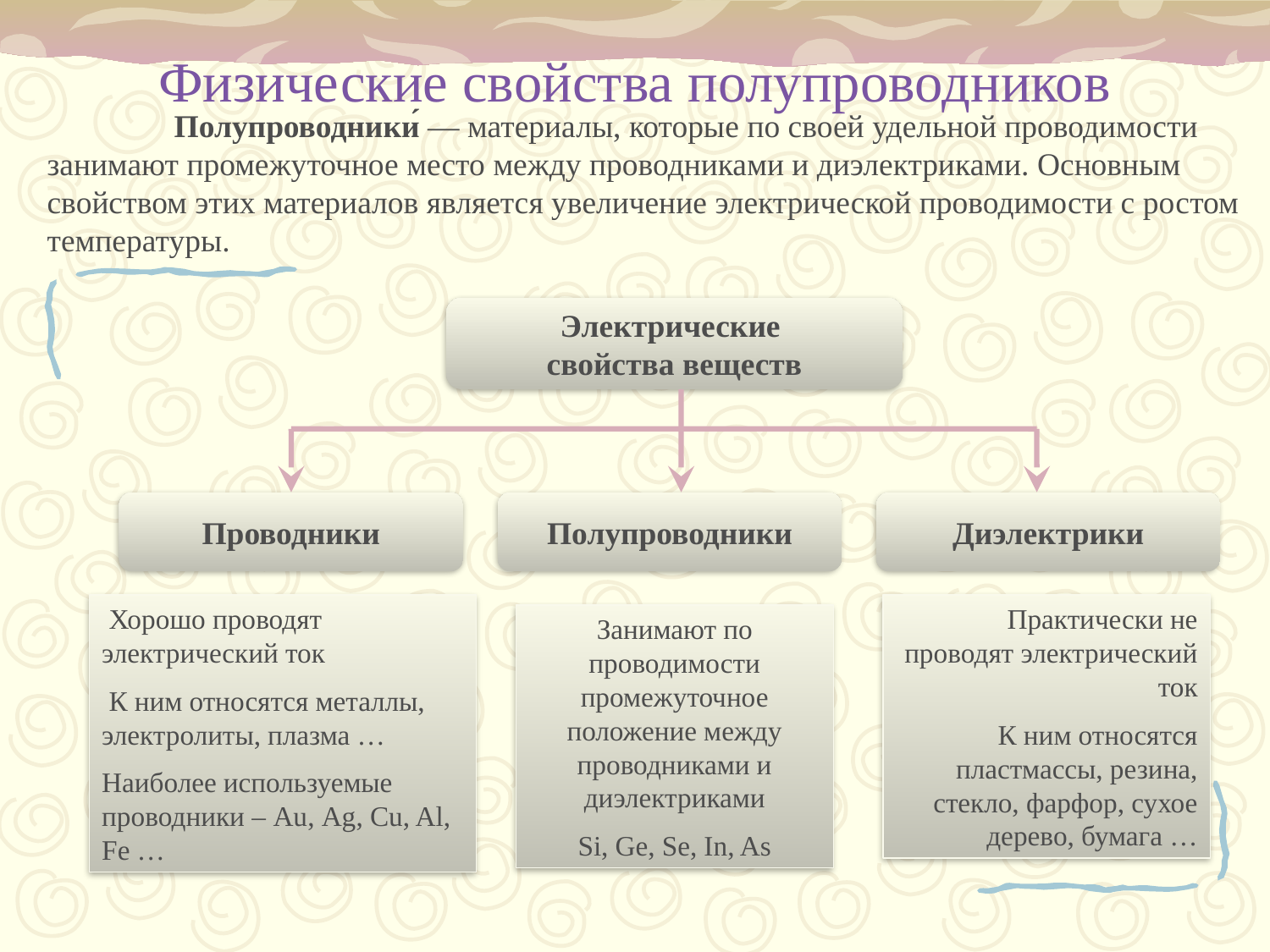

# Физические свойства полупроводников
		Полупроводники́ — материалы, которые по своей удельной проводимости занимают промежуточное место между проводниками и диэлектриками. Основным свойством этих материалов является увеличение электрической проводимости с ростом температуры.

Электрические
свойства веществ

Проводники
Полупроводники
Диэлектрики
 Хорошо проводят электрический ток
 К ним относятся металлы, электролиты, плазма …
Наиболее используемые проводники – Au, Ag, Cu, Al, Fe …
 Практически не проводят электрический ток
 К ним относятся пластмассы, резина, стекло, фарфор, сухое дерево, бумага …
Занимают по проводимости промежуточное положение между проводниками и диэлектриками
Si, Ge, Se, In, As